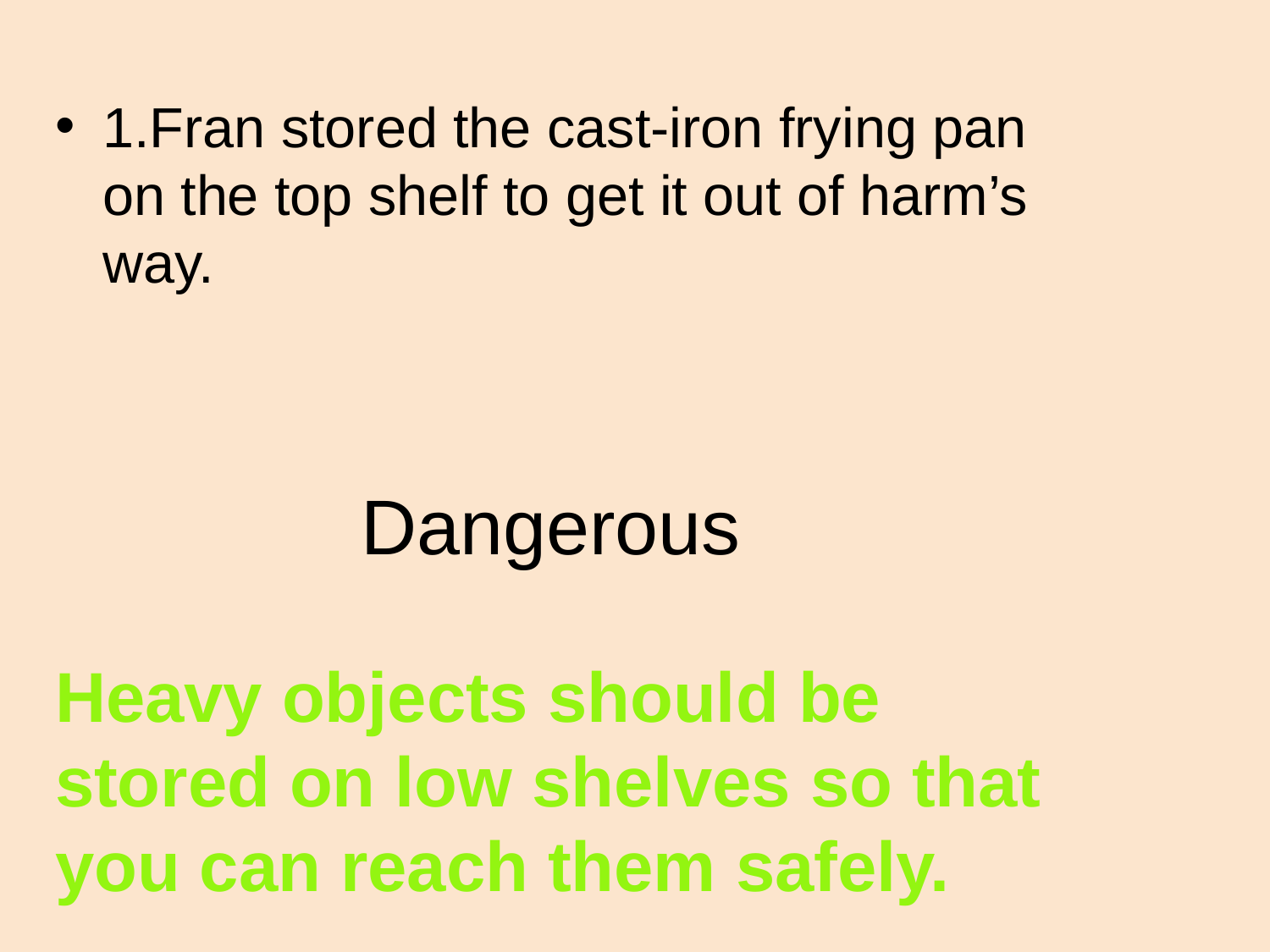

1.Fran stored the cast-iron frying pan on the top shelf to get it out of harm’s way.
# Dangerous
Heavy objects should be stored on low shelves so that you can reach them safely.